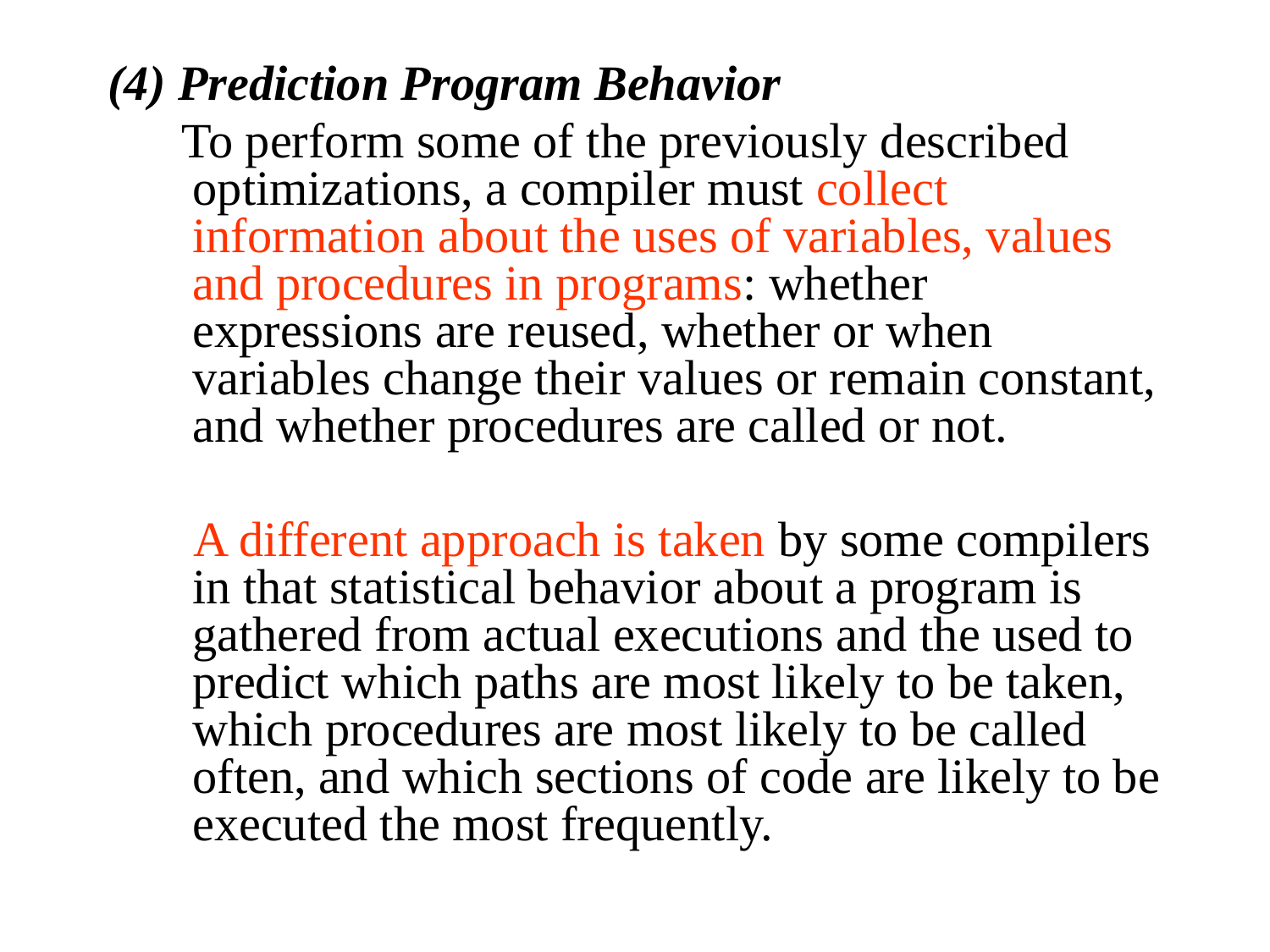

(4) Prediction Program Behavior
      To perform some of the previously described optimizations, a compiler must collect information about the uses of variables, values and procedures in programs: whether expressions are reused, whether or when variables change their values or remain constant, and whether procedures are called or not.

       A different approach is taken by some compilers in that statistical behavior about a program is gathered from actual executions and the used to predict which paths are most likely to be taken, which procedures are most likely to be called often, and which sections of code are likely to be executed the most frequently.